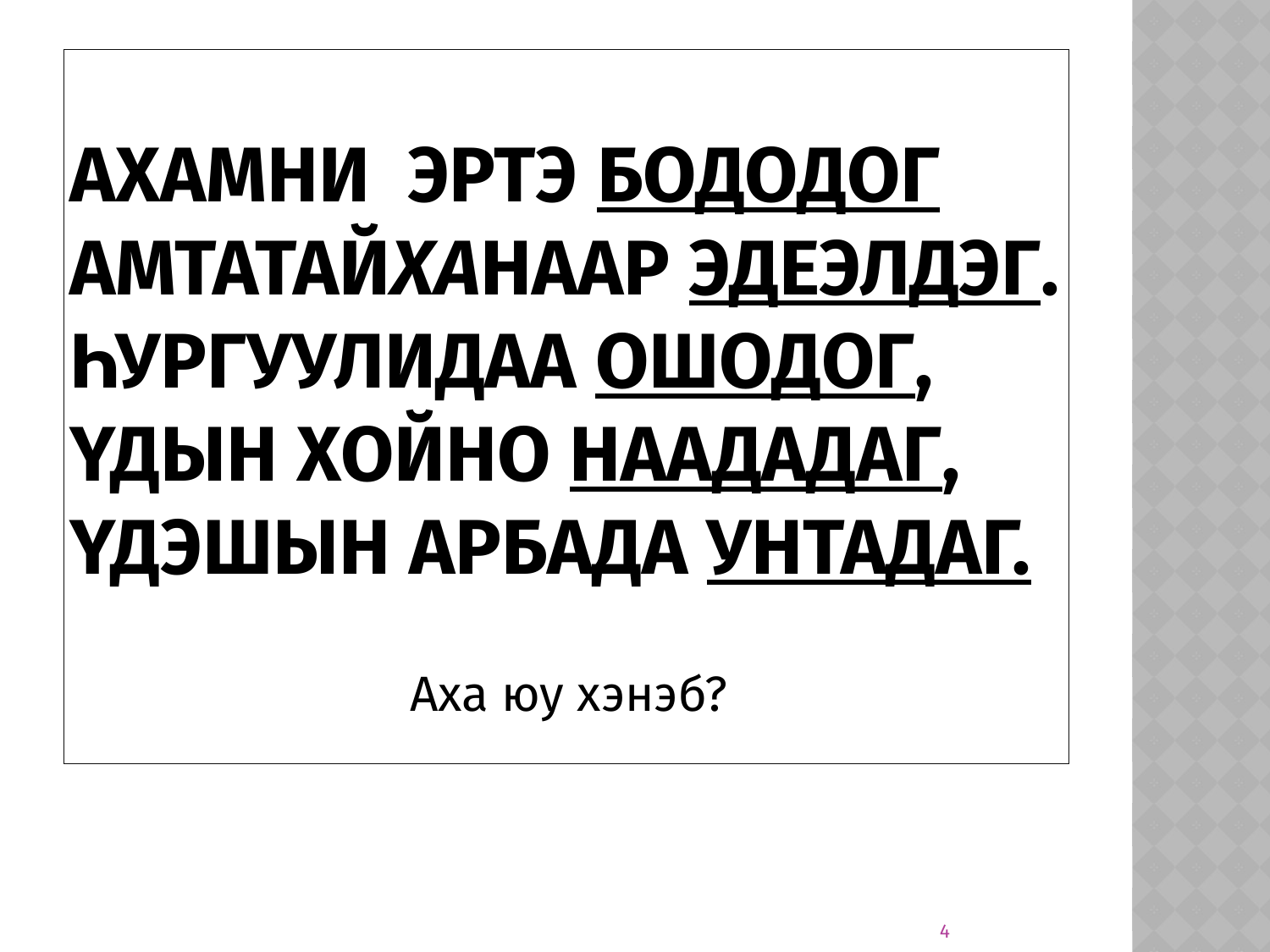

# Ахамни  эртэ бододог Амтатайханаар эдеэлдэг. Һургуулидаа ошодог, Үдын хойно наададаг, Үдэшын арбада унтадаг.
Аха юу хэнэб?
4